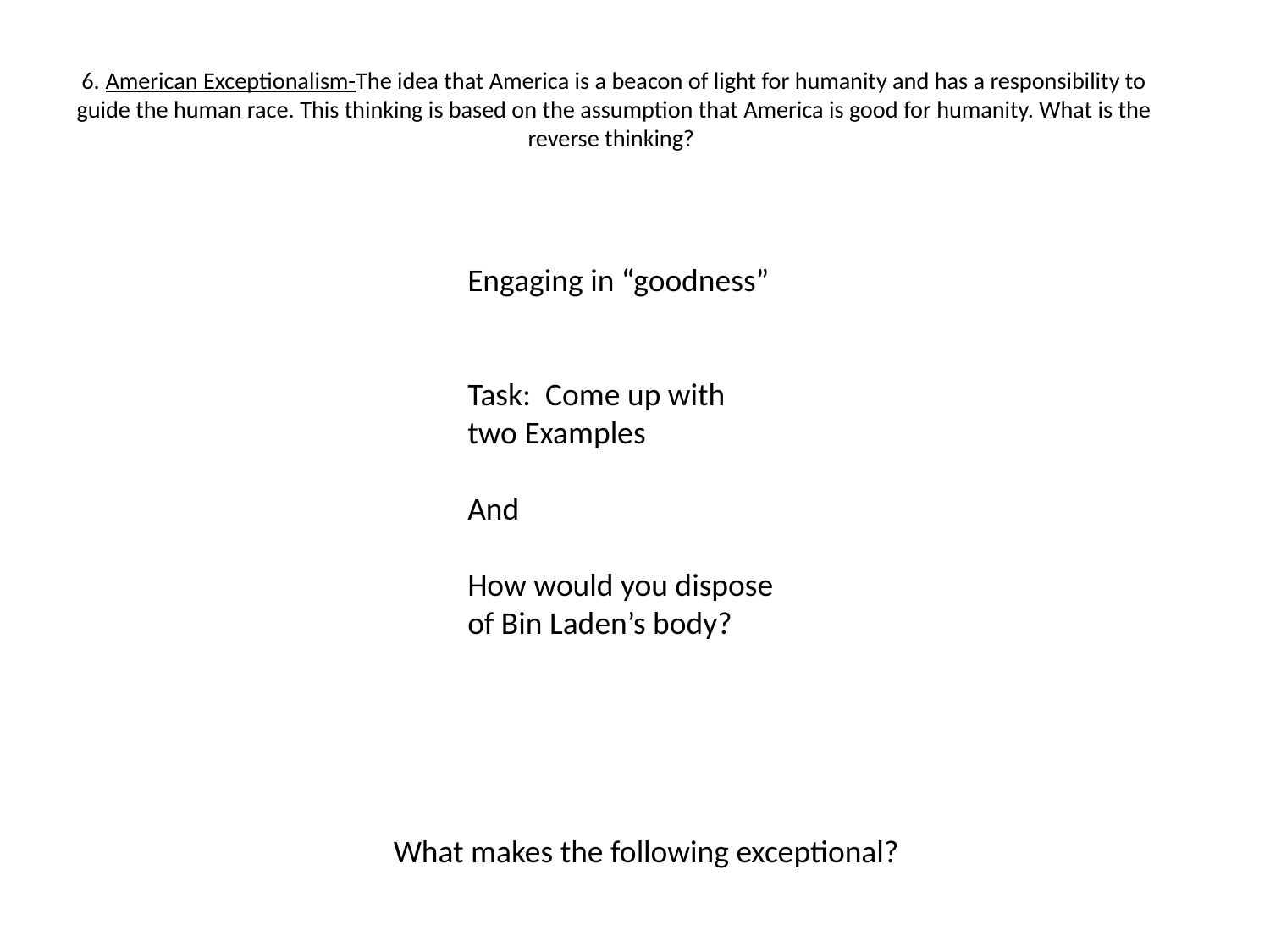

# 6. American Exceptionalism-The idea that America is a beacon of light for humanity and has a responsibility to guide the human race. This thinking is based on the assumption that America is good for humanity. What is the reverse thinking?
Engaging in “goodness”

Task:  Come up with two Examples

And

How would you dispose of Bin Laden’s body?
What makes the following exceptional?